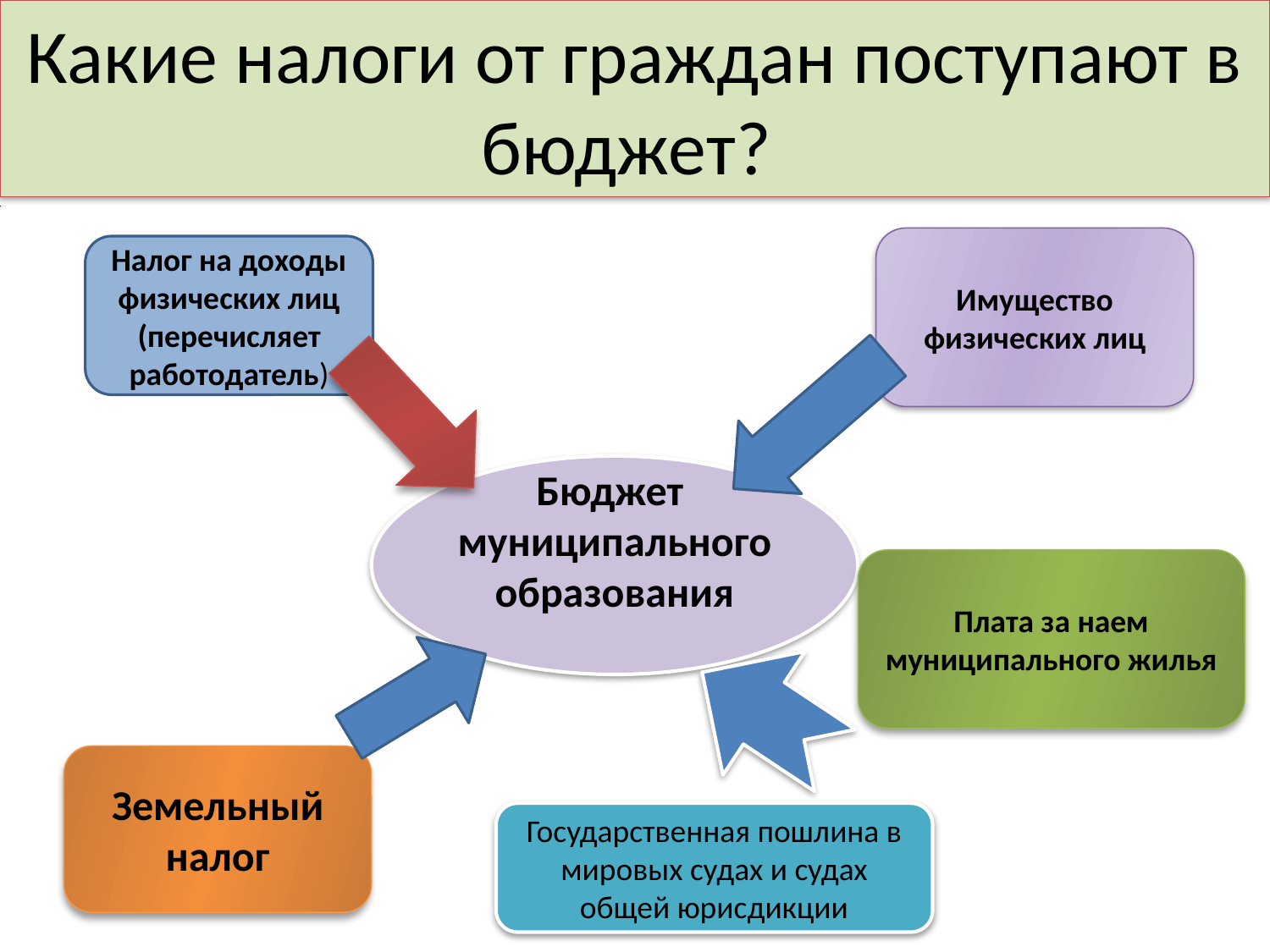

# Какие налоги от граждан поступают в бюджет?

### Chart

| Category |
|---|
Имущество физических лиц
Налог на доходы физических лиц (перечисляет работодатель)

Бюджет  муниципального образования

Плата за наем муниципального жилья

Земельный налог
Государственная пошлина в мировых судах и судах общей юрисдикции